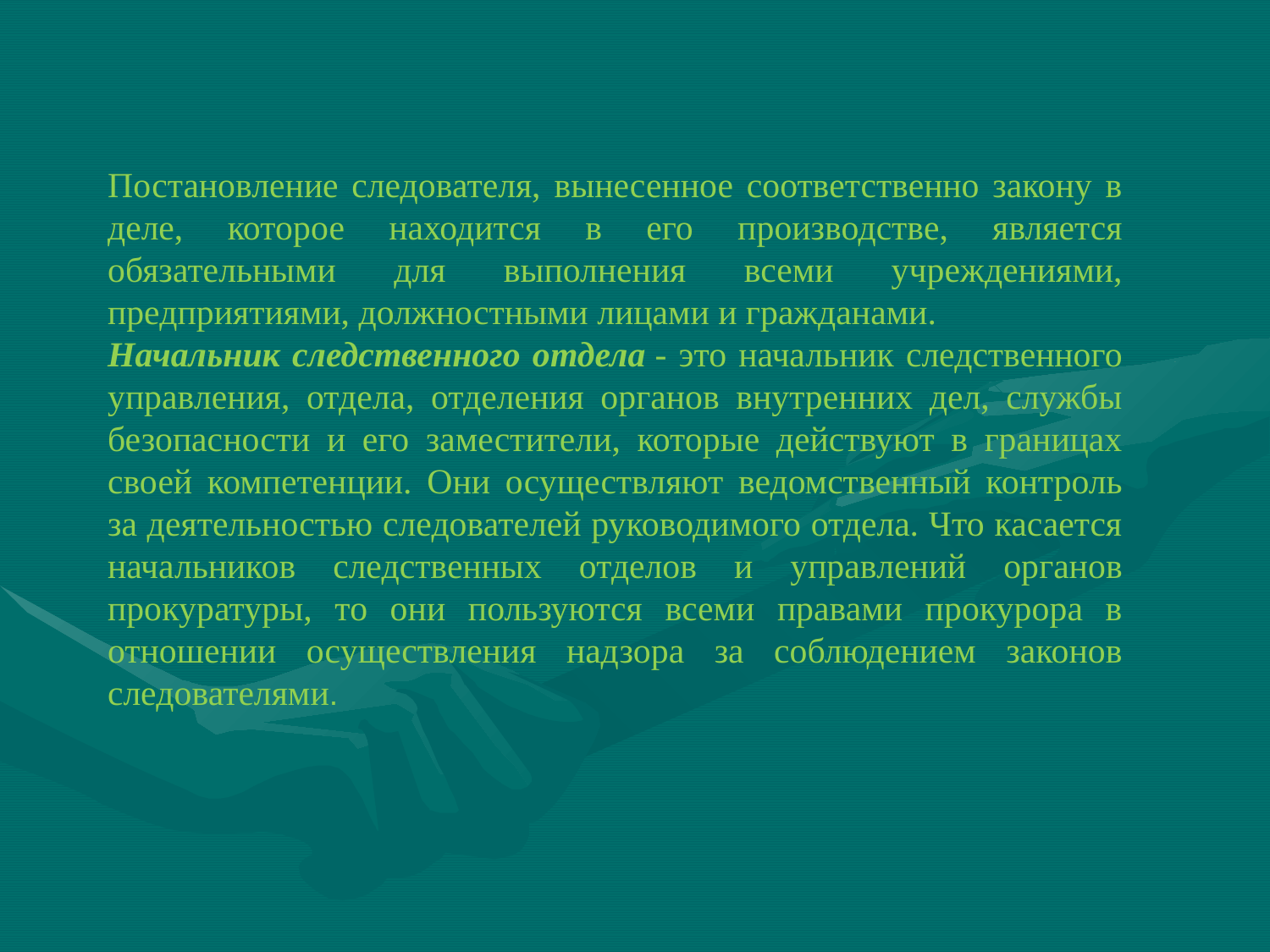

Постановление следователя, вынесенное соответственно закону в деле, которое находится в его производстве, является обязательными для выполнения всеми учреждениями, предприятиями, должностными лицами и гражданами.
Начальник следственного отдела - это начальник следственного управления, отдела, отделения органов внутренних дел, службы безопасности и его заместители, которые действуют в границах своей компетенции. Они осуществляют ведомственный контроль за деятельностью следователей руководимого отдела. Что касается начальников следственных отделов и управлений органов прокуратуры, то они пользуются всеми правами прокурора в отношении осуществления надзора за соблюдением законов следователями.